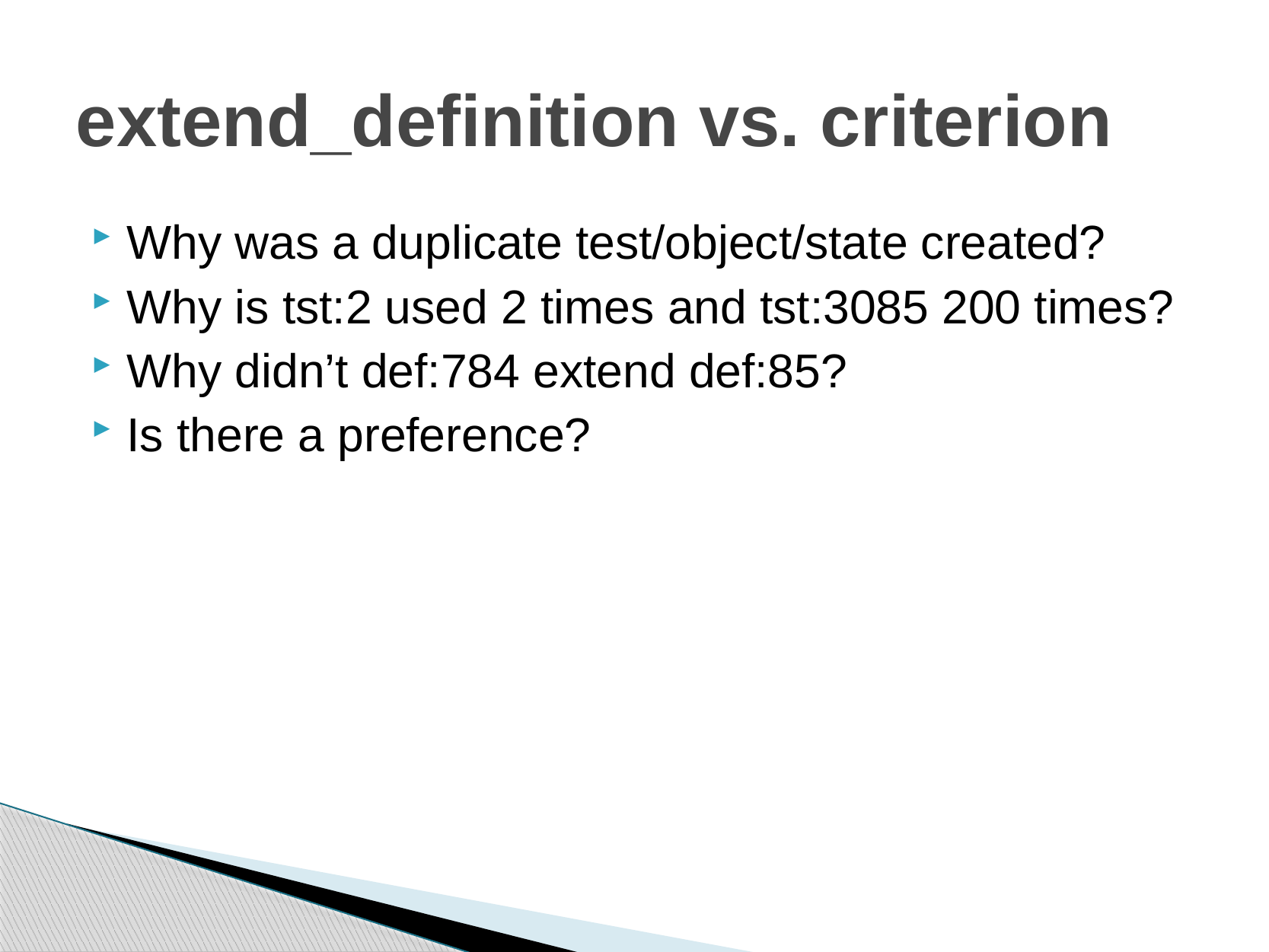

# extend_definition vs. criterion
Why was a duplicate test/object/state created?
Why is tst:2 used 2 times and tst:3085 200 times?
Why didn’t def:784 extend def:85?
Is there a preference?